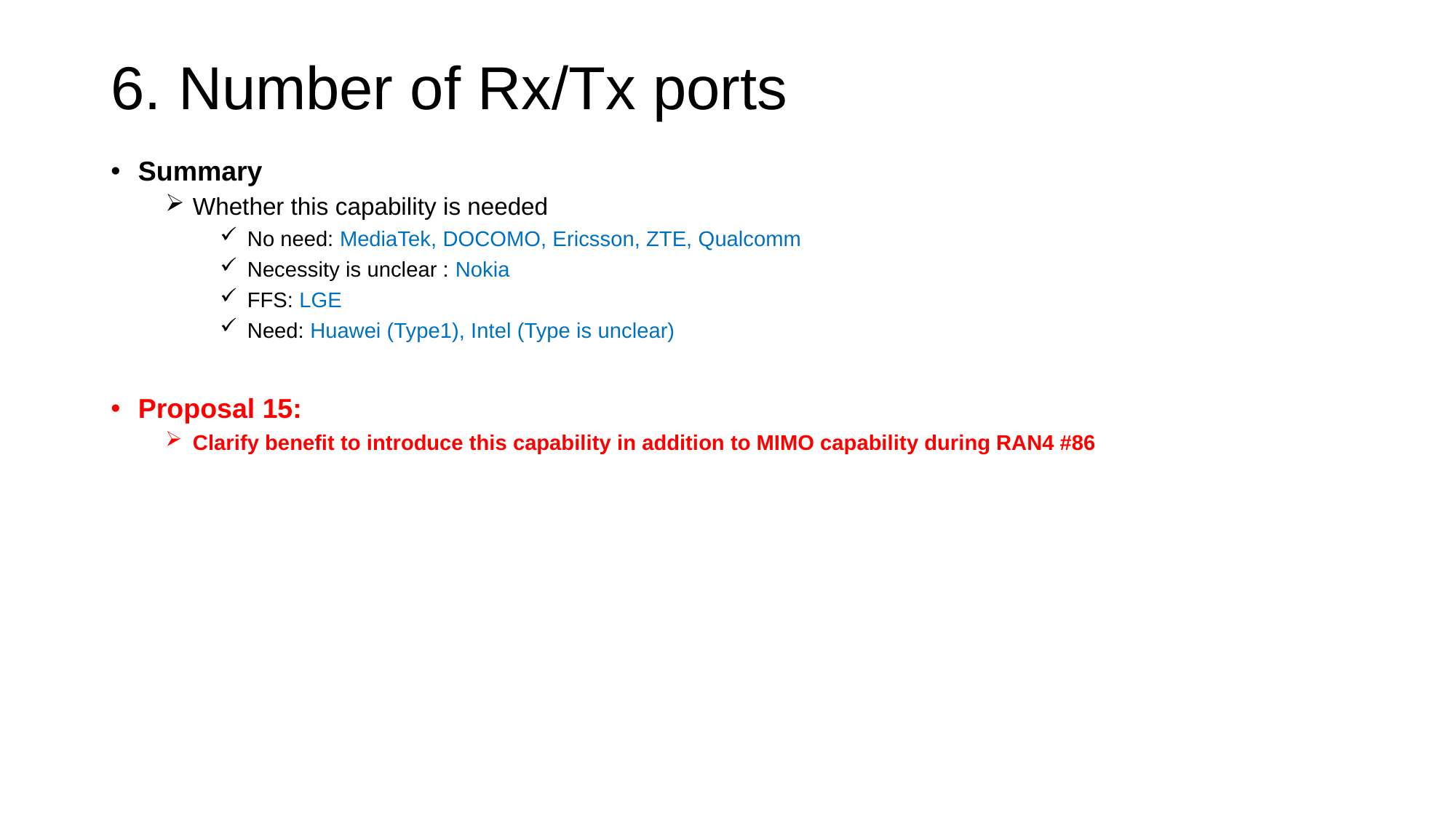

# 6. Number of Rx/Tx ports
Summary
Whether this capability is needed
No need: MediaTek, DOCOMO, Ericsson, ZTE, Qualcomm
Necessity is unclear : Nokia
FFS: LGE
Need: Huawei (Type1), Intel (Type is unclear)

Proposal 15:
Clarify benefit to introduce this capability in addition to MIMO capability during RAN4 #86